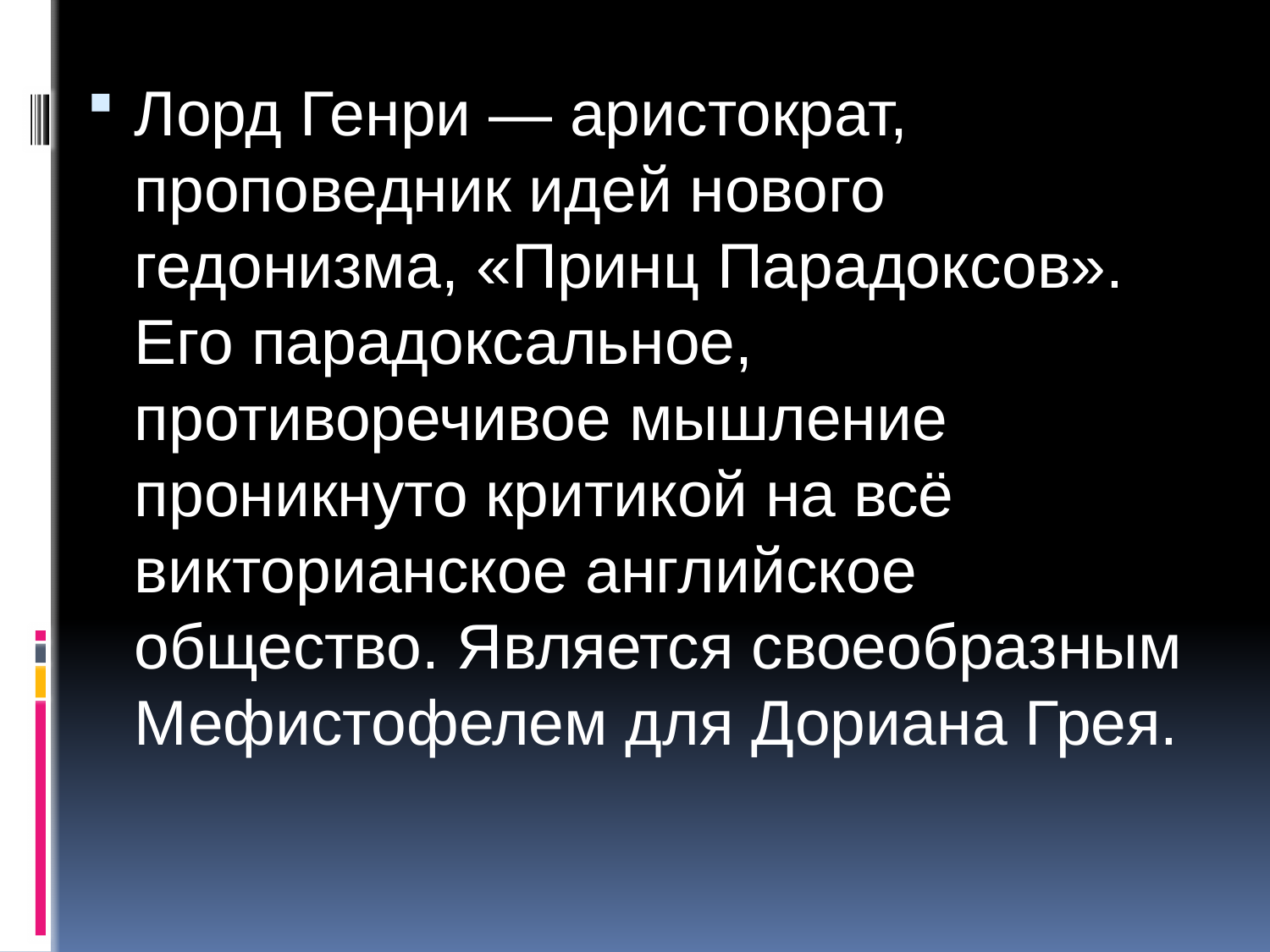

Лорд Генри — аристократ, проповедник идей нового гедонизма, «Принц Парадоксов». Его парадоксальное, противоречивое мышление проникнуто критикой на всё викторианское английское общество. Является своеобразным Мефистофелем для Дориана Грея.